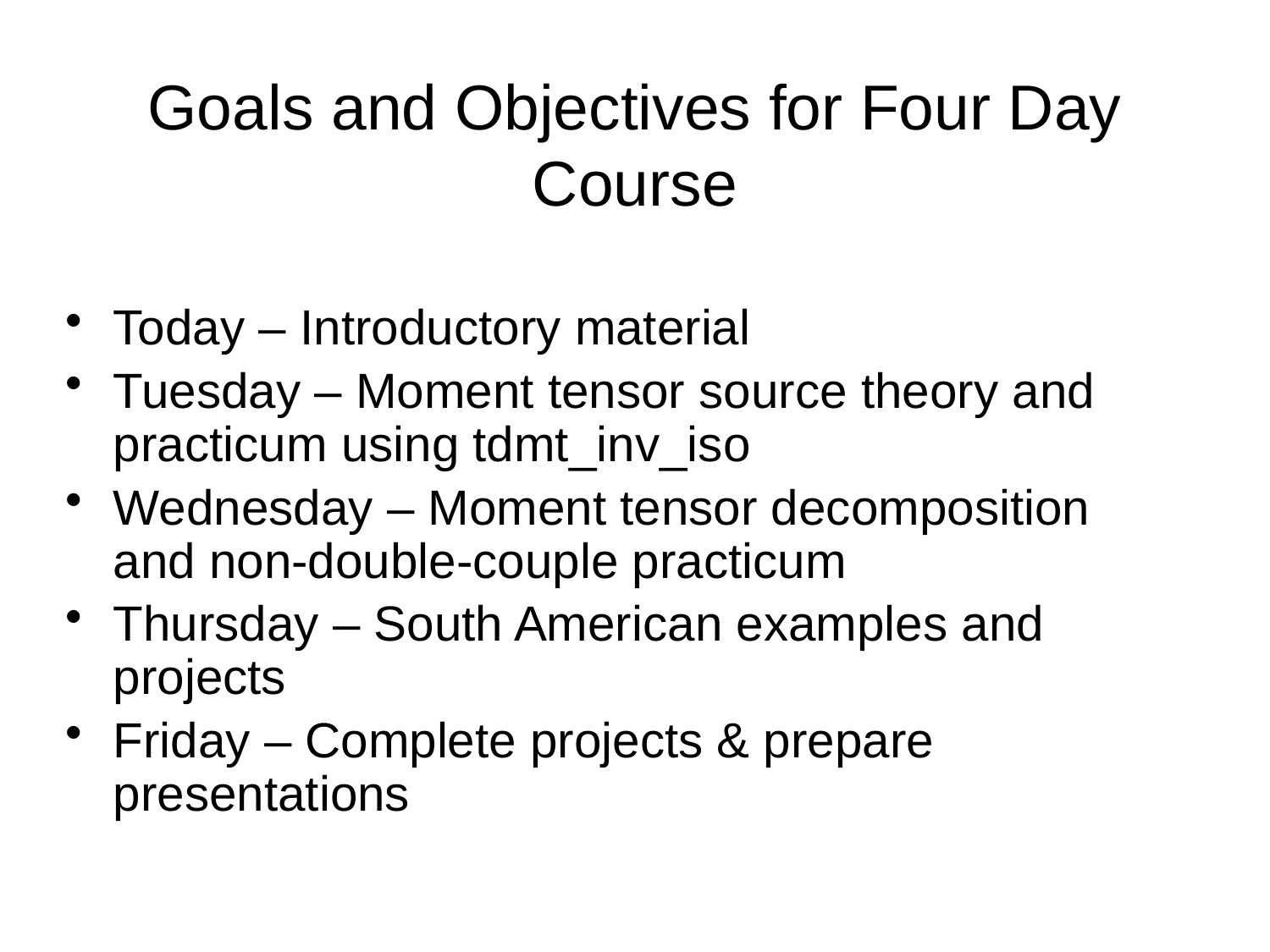

# Goals and Objectives for Four Day Course
Today – Introductory material
Tuesday – Moment tensor source theory and practicum using tdmt_inv_iso
Wednesday – Moment tensor decomposition and non-double-couple practicum
Thursday – South American examples and projects
Friday – Complete projects & prepare presentations